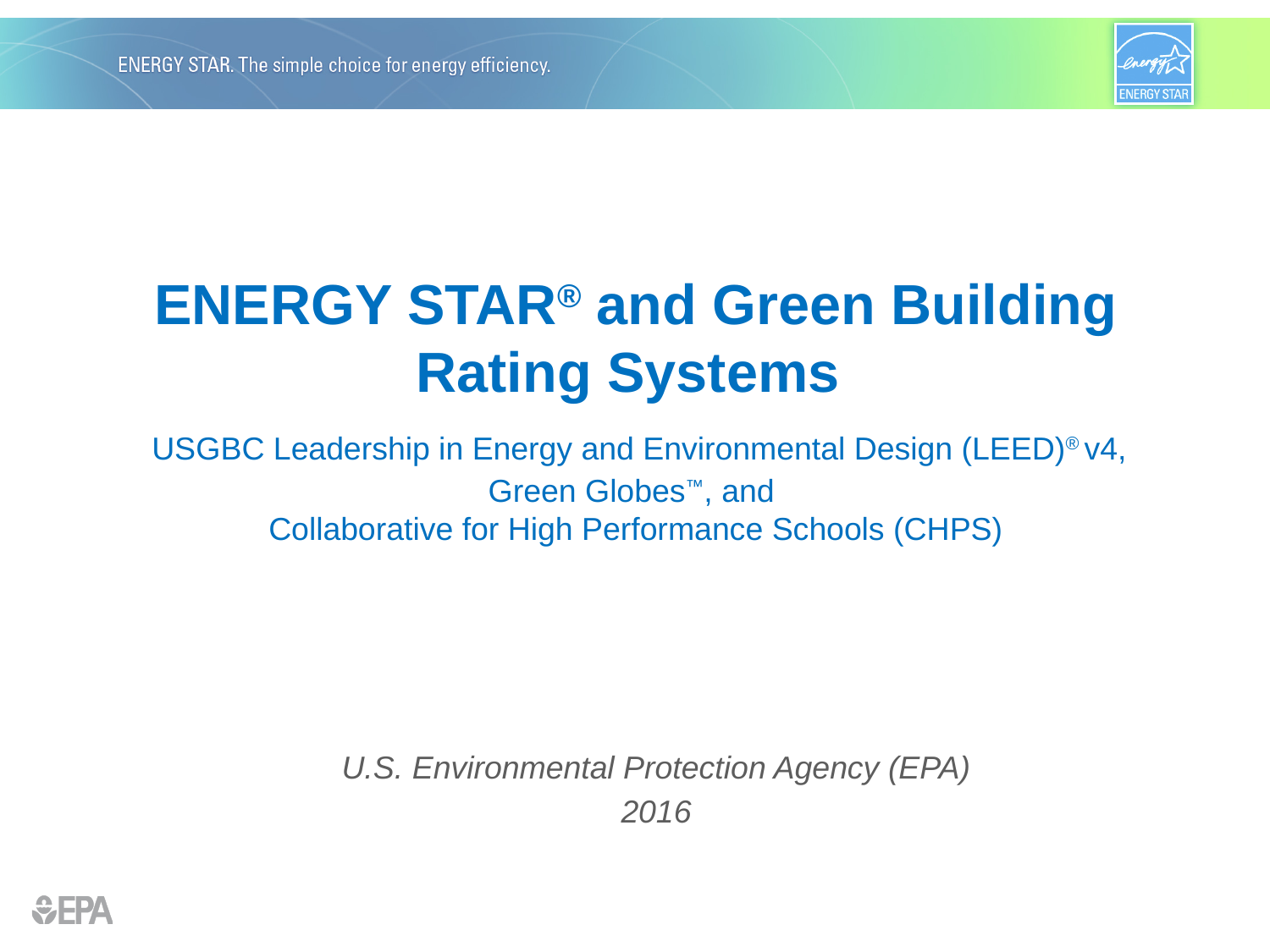

# ENERGY STAR® and Green Building Rating Systems USGBC Leadership in Energy and Environmental Design (LEED)® v4, Green Globes™, and Collaborative for High Performance Schools (CHPS)
U.S. Environmental Protection Agency (EPA)
2016